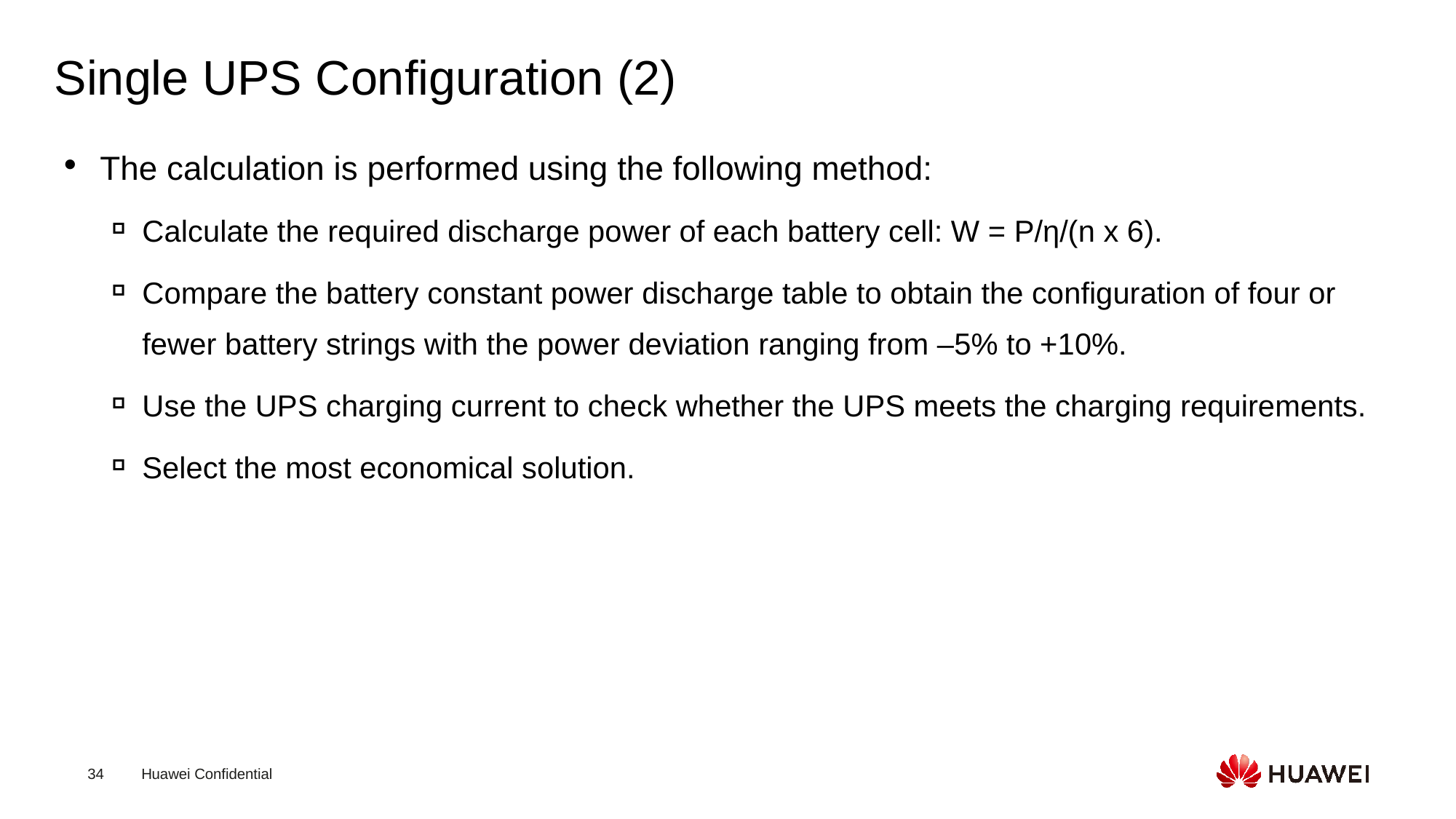

# Single UPS Configuration (2)
The calculation is performed using the following method:
Calculate the required discharge power of each battery cell: W = P/η/(n x 6).
Compare the battery constant power discharge table to obtain the configuration of four or fewer battery strings with the power deviation ranging from –5% to +10%.
Use the UPS charging current to check whether the UPS meets the charging requirements.
Select the most economical solution.